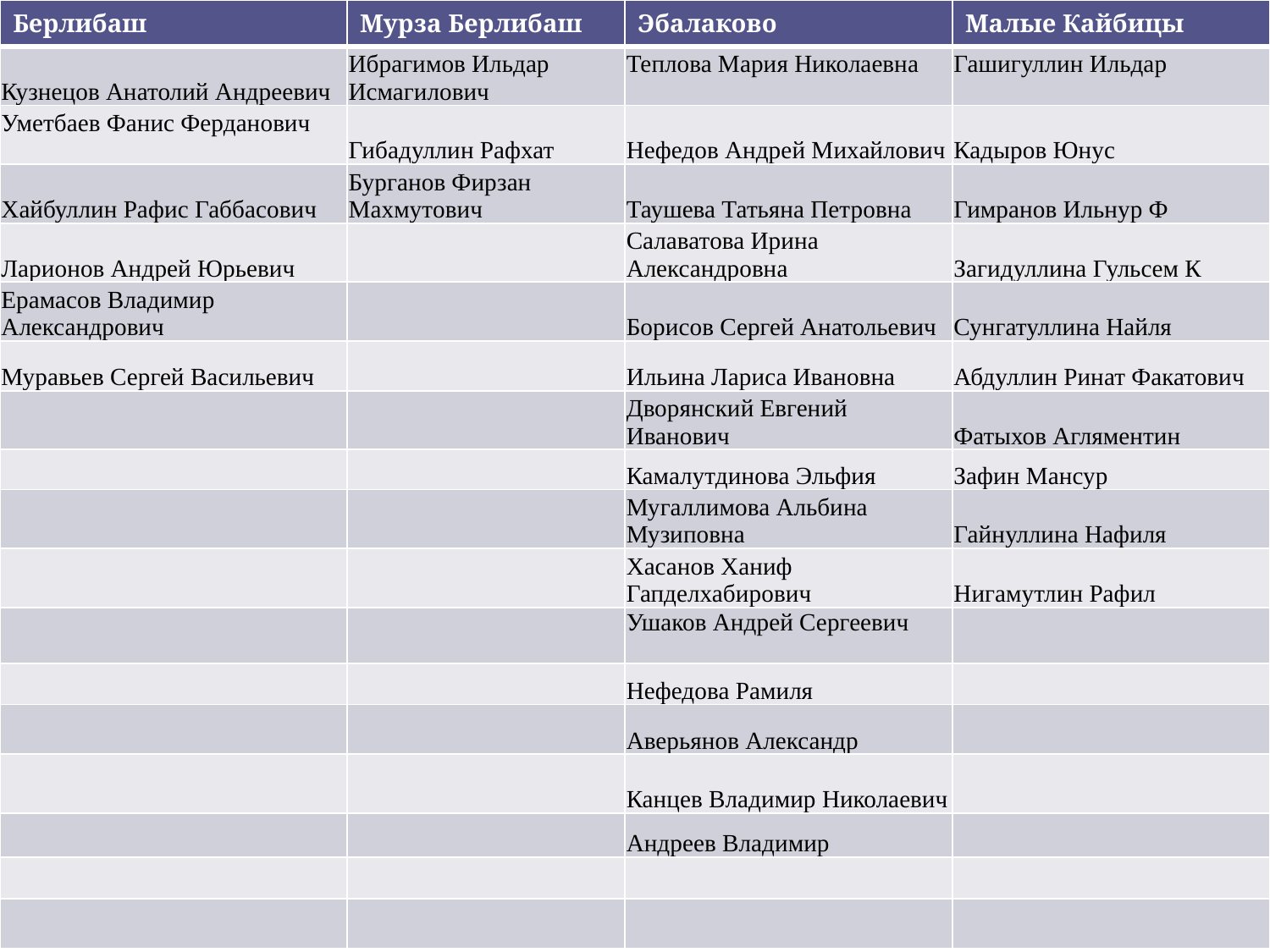

| Берлибаш | Мурза Берлибаш | Эбалаково | Малые Кайбицы |
| --- | --- | --- | --- |
| Кузнецов Анатолий Андреевич | Ибрагимов Ильдар Исмагилович | Теплова Мария Николаевна | Гашигуллин Ильдар |
| Уметбаев Фанис Ферданович | Гибадуллин Рафхат | Нефедов Андрей Михайлович | Кадыров Юнус |
| Хайбуллин Рафис Габбасович | Бурганов Фирзан Махмутович | Таушева Татьяна Петровна | Гимранов Ильнур Ф |
| Ларионов Андрей Юрьевич |  | Салаватова Ирина Александровна | Загидуллина Гульсем К |
| Ерамасов Владимир Александрович |  | Борисов Сергей Анатольевич | Сунгатуллина Найля |
| Муравьев Сергей Васильевич |  | Ильина Лариса Ивановна | Абдуллин Ринат Факатович |
|  |  | Дворянский Евгений Иванович | Фатыхов Агляментин |
|  |  | Камалутдинова Эльфия | Зафин Мансур |
|  |  | Мугаллимова Альбина Музиповна | Гайнуллина Нафиля |
|  |  | Хасанов Ханиф Гапделхабирович | Нигамутлин Рафил |
|  |  | Ушаков Андрей Сергеевич |  |
|  |  | Нефедова Рамиля |  |
|  |  | Аверьянов Александр |  |
|  |  | Канцев Владимир Николаевич |  |
|  |  | Андреев Владимир |  |
|  |  |  |  |
|  |  |  |  |